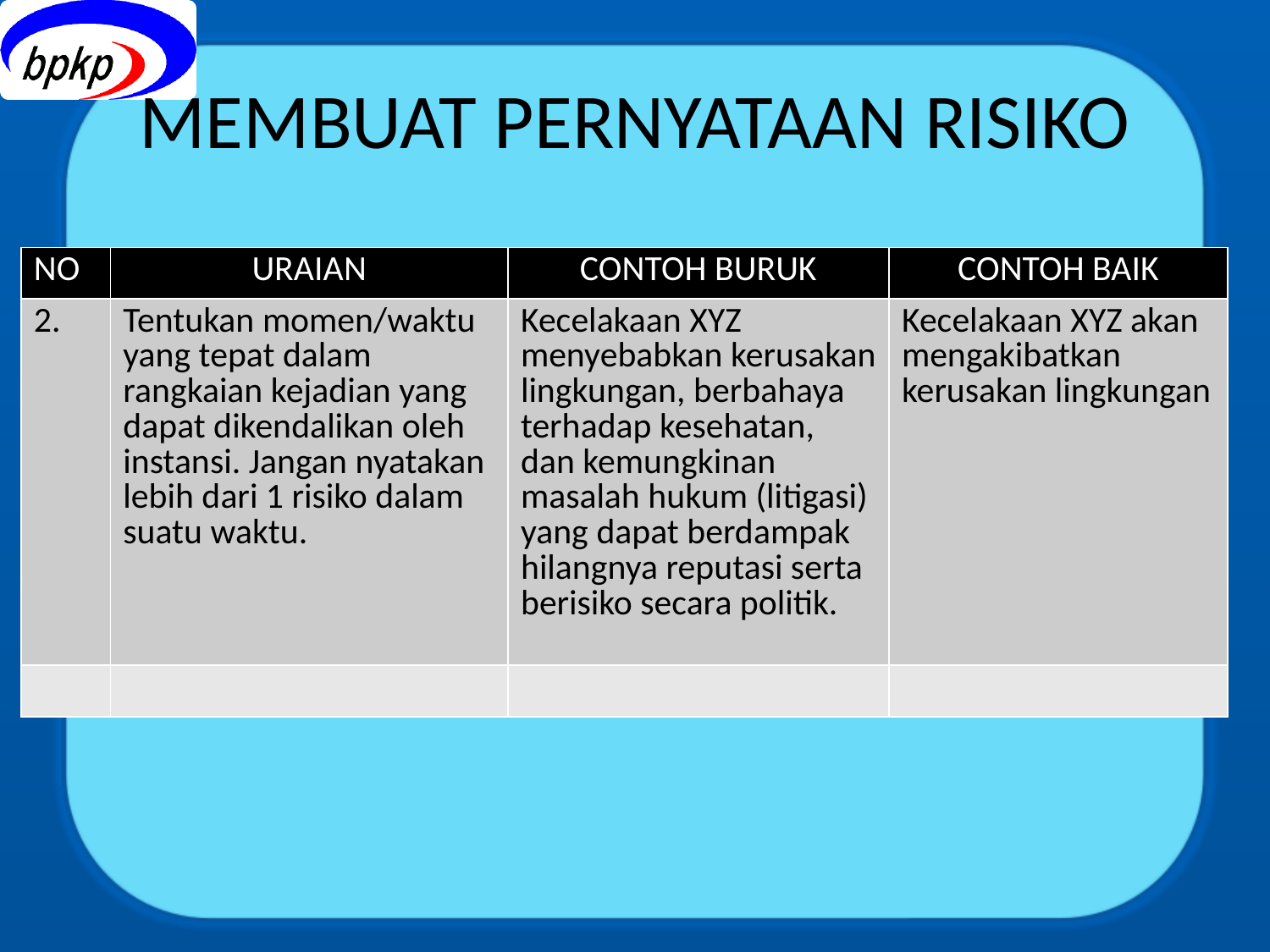

# MEMBUAT PERNYATAAN RISIKO
| NO | URAIAN | CONTOH BURUK | CONTOH BAIK |
| --- | --- | --- | --- |
| 2. | Tentukan momen/waktu yang tepat dalam rangkaian kejadian yang dapat dikendalikan oleh instansi. Jangan nyatakan lebih dari 1 risiko dalam suatu waktu. | Kecelakaan XYZ menyebabkan kerusakan lingkungan, berbahaya terhadap kesehatan, dan kemungkinan masalah hukum (litigasi) yang dapat berdampak hilangnya reputasi serta berisiko secara politik. | Kecelakaan XYZ akan mengakibatkan kerusakan lingkungan |
|  |  |  |  |